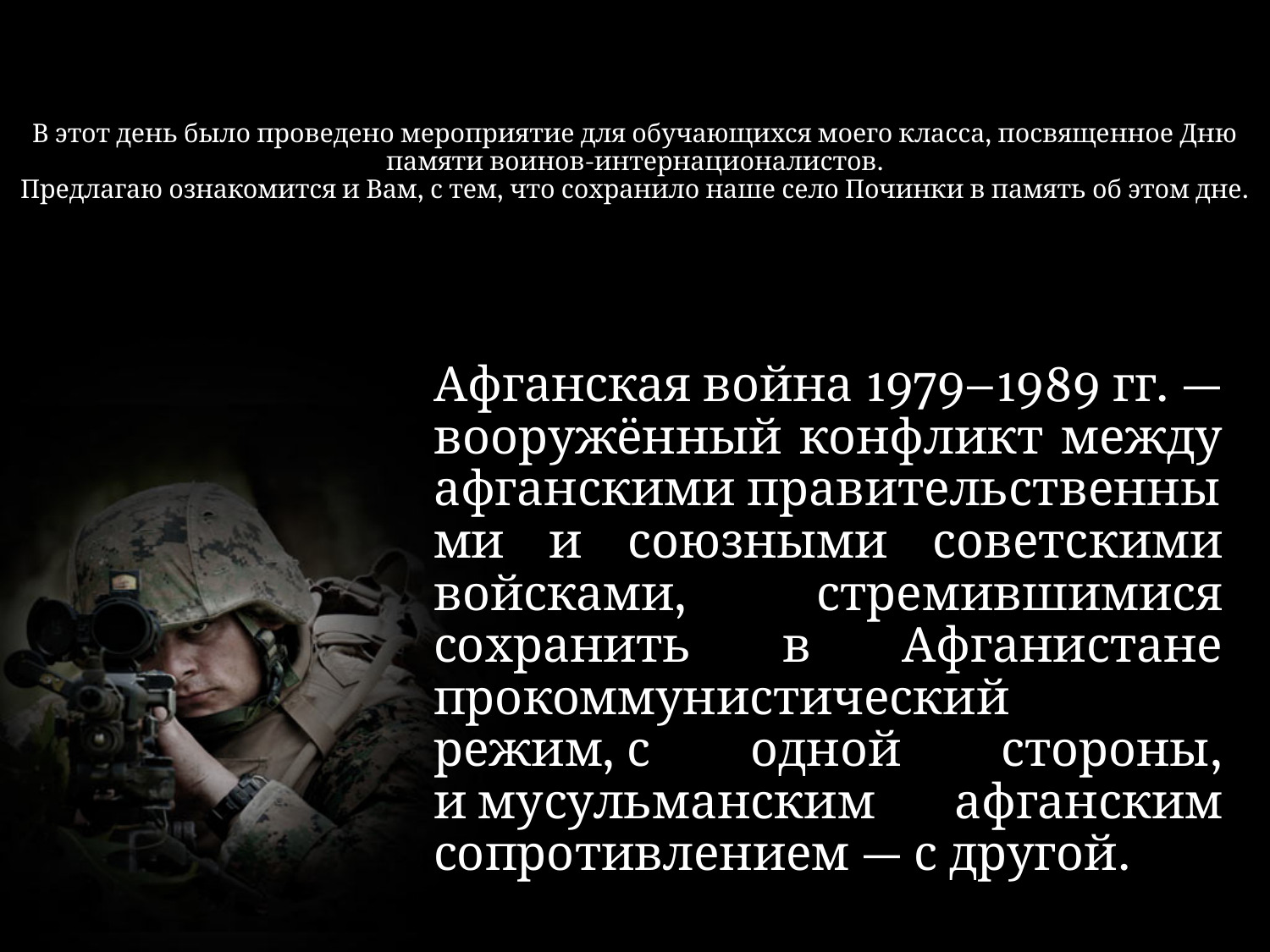

# В этот день было проведено мероприятие для обучающихся моего класса, посвященное Дню памяти воинов-интернационалистов. Предлагаю ознакомится и Вам, с тем, что сохранило наше село Починки в память об этом дне.
Афганская война 1979–1989 гг. — вооружённый конфликт между афганскими правительственными и союзными советскими войсками, стремившимися сохранить в Афганистане прокоммунистический режим, с одной стороны, и мусульманским афганским сопротивлением — с другой.